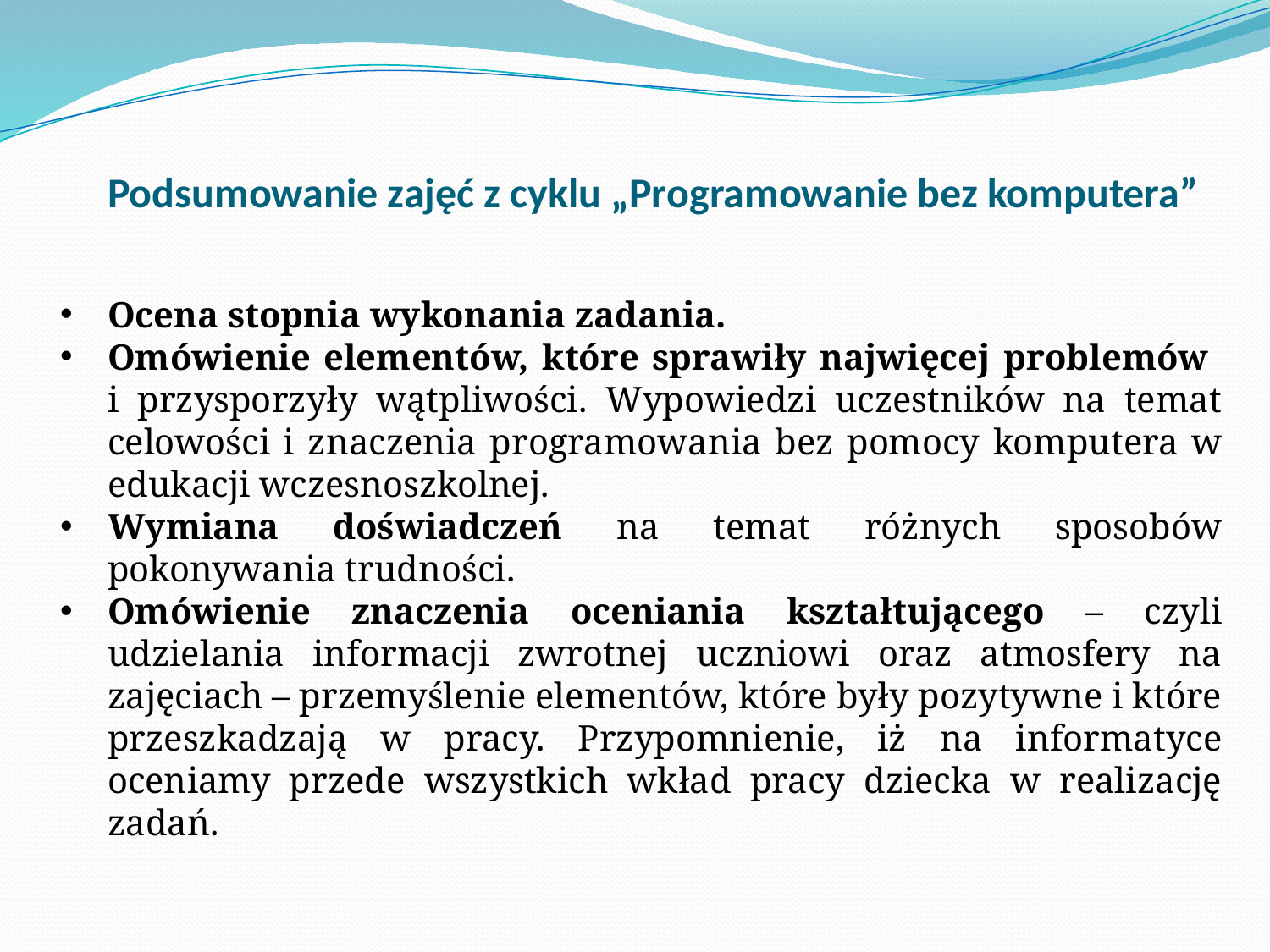

# Podsumowanie zajęć z cyklu „Programowanie bez komputera”
Ocena stopnia wykonania zadania.
Omówienie elementów, które sprawiły najwięcej problemów
i przysporzyły wątpliwości. Wypowiedzi uczestników na temat celowości i znaczenia programowania bez pomocy komputera w edukacji wczesnoszkolnej.
Wymiana doświadczeń na temat różnych sposobów pokonywania trudności.
Omówienie znaczenia oceniania kształtującego – czyli udzielania informacji zwrotnej uczniowi oraz atmosfery na zajęciach – przemyślenie elementów, które były pozytywne i które przeszkadzają w pracy. Przypomnienie, iż na informatyce oceniamy przede wszystkich wkład pracy dziecka w realizację zadań.